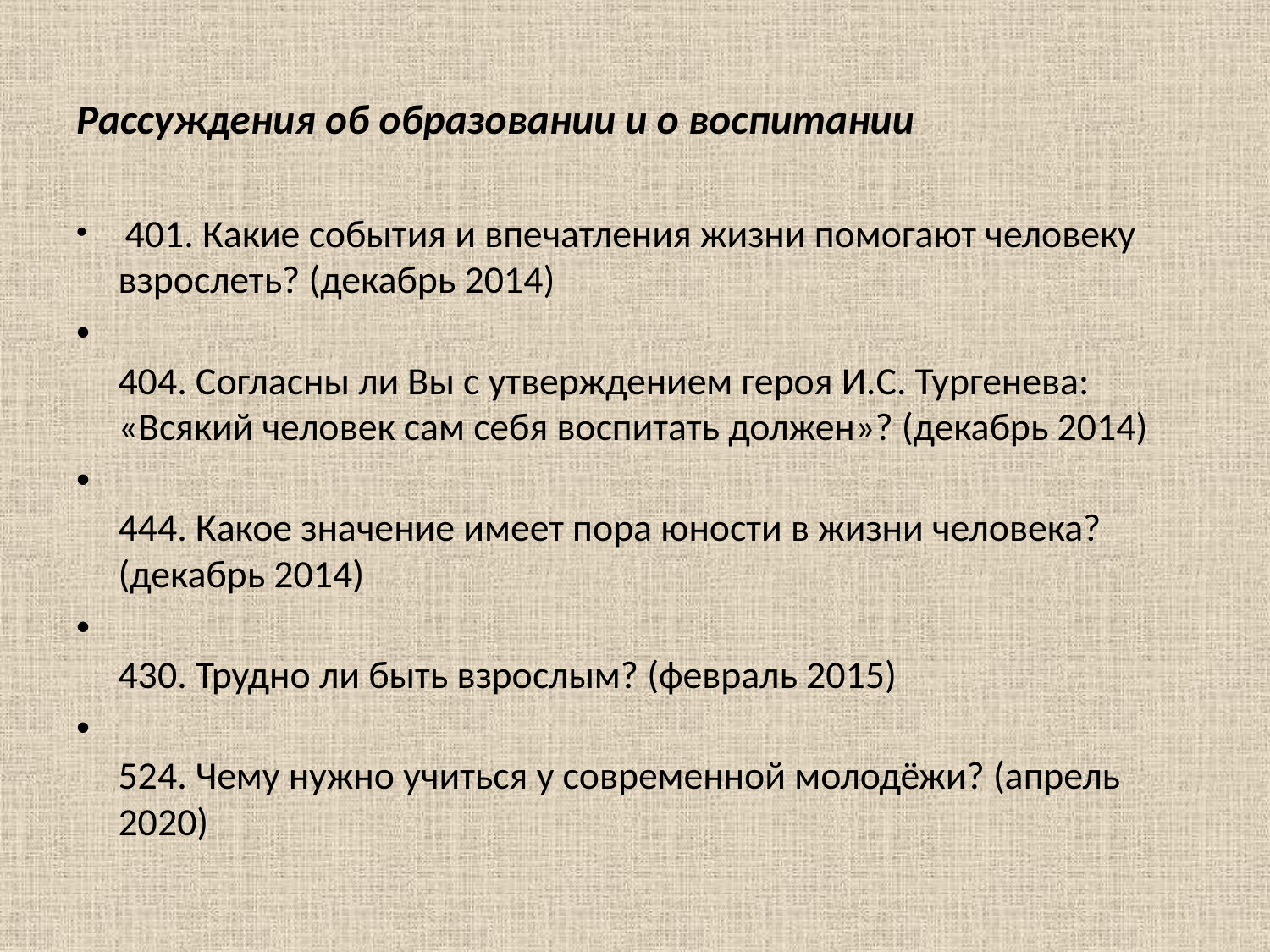

#
Рассуждения об образовании и о воспитании

 401. Какие события и впечатления жизни помогают человеку взрослеть? (декабрь 2014)
404. Согласны ли Вы с утверждением героя И.С. Тургенева: «Всякий человек сам себя воспитать должен»? (декабрь 2014)
444. Какое значение имеет пора юности в жизни человека? (декабрь 2014)
430. Трудно ли быть взрослым? (февраль 2015)
524. Чему нужно учиться у современной молодёжи? (апрель 2020)